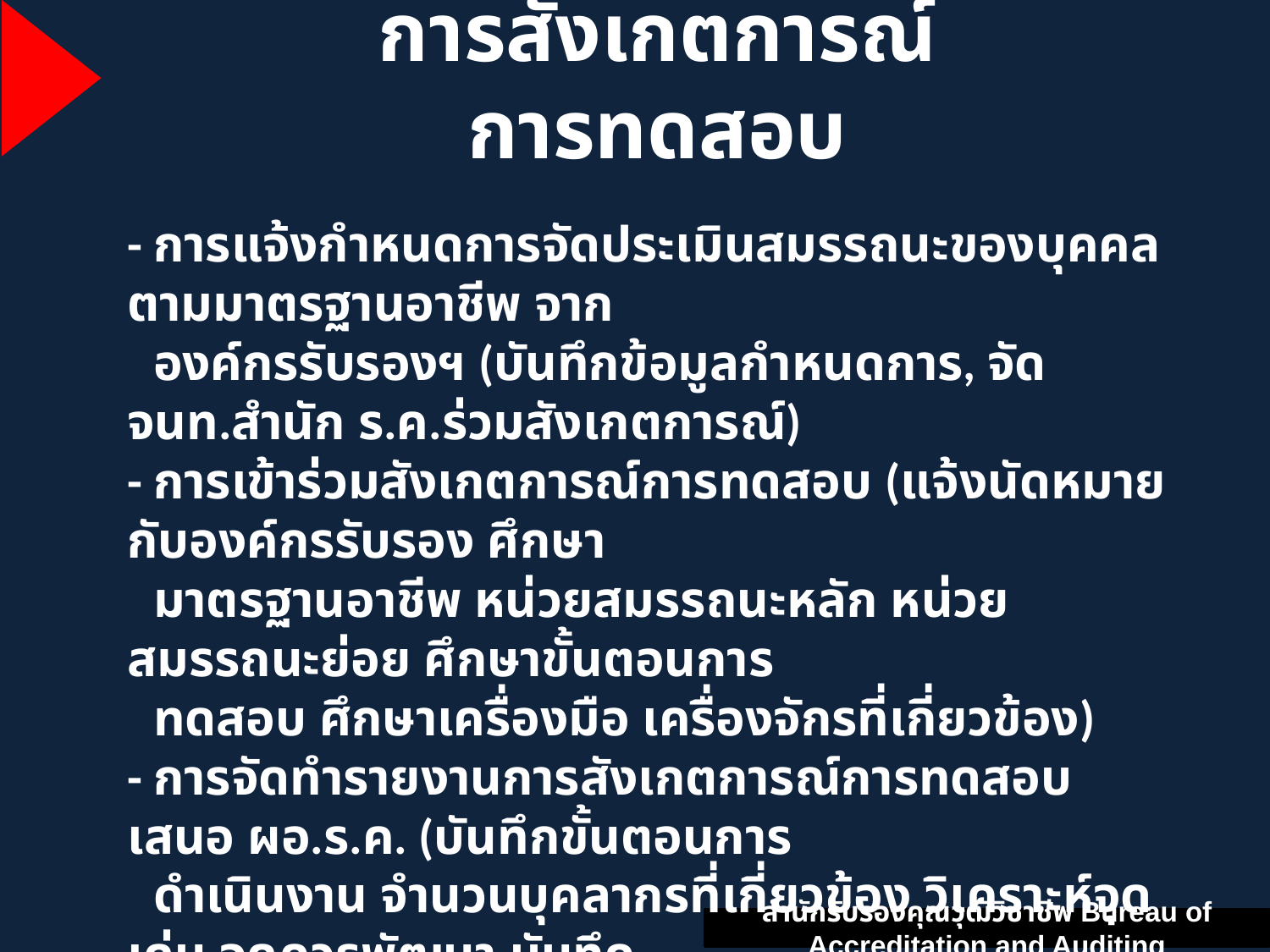

การสังเกตการณ์การทดสอบ

- การแจ้งกำหนดการจัดประเมินสมรรถนะของบุคคลตามมาตรฐานอาชีพ จาก
  องค์กรรับรองฯ (บันทึกข้อมูลกำหนดการ, จัดจนท.สำนัก ร.ค.ร่วมสังเกตการณ์)
- การเข้าร่วมสังเกตการณ์การทดสอบ (แจ้งนัดหมายกับองค์กรรับรอง ศึกษา
  มาตรฐานอาชีพ หน่วยสมรรถนะหลัก หน่วยสมรรถนะย่อย ศึกษาขั้นตอนการ
  ทดสอบ ศึกษาเครื่องมือ เครื่องจักรที่เกี่ยวข้อง)
- การจัดทำรายงานการสังเกตการณ์การทดสอบ เสนอ ผอ.ร.ค. (บันทึกขั้นตอนการ
  ดำเนินงาน จำนวนบุคลากรที่เกี่ยวข้อง วิเคราะห์จุดเด่น จุดควรพัฒนา บันทึก
  ภาพถ่าย)

สำนักรับรองคุณวุฒิวิชาชีพ Bureau of Accreditation and Auditing